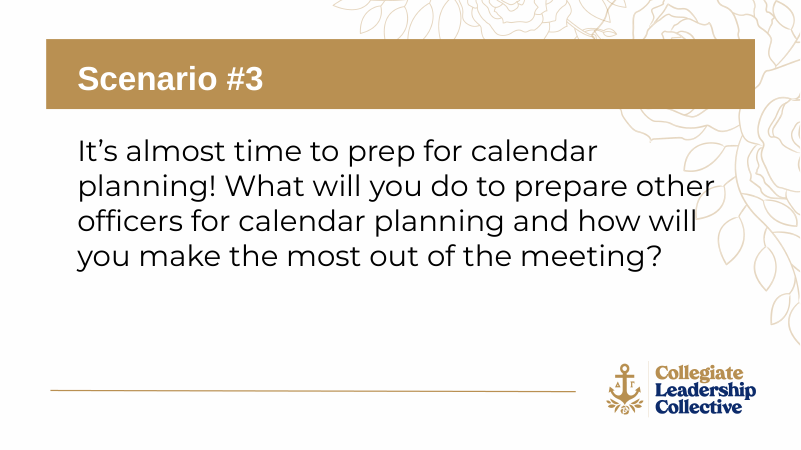

Scenario #3
It’s almost time to prep for calendar planning! What will you do to prepare other officers for calendar planning and how will you make the most out of the meeting?